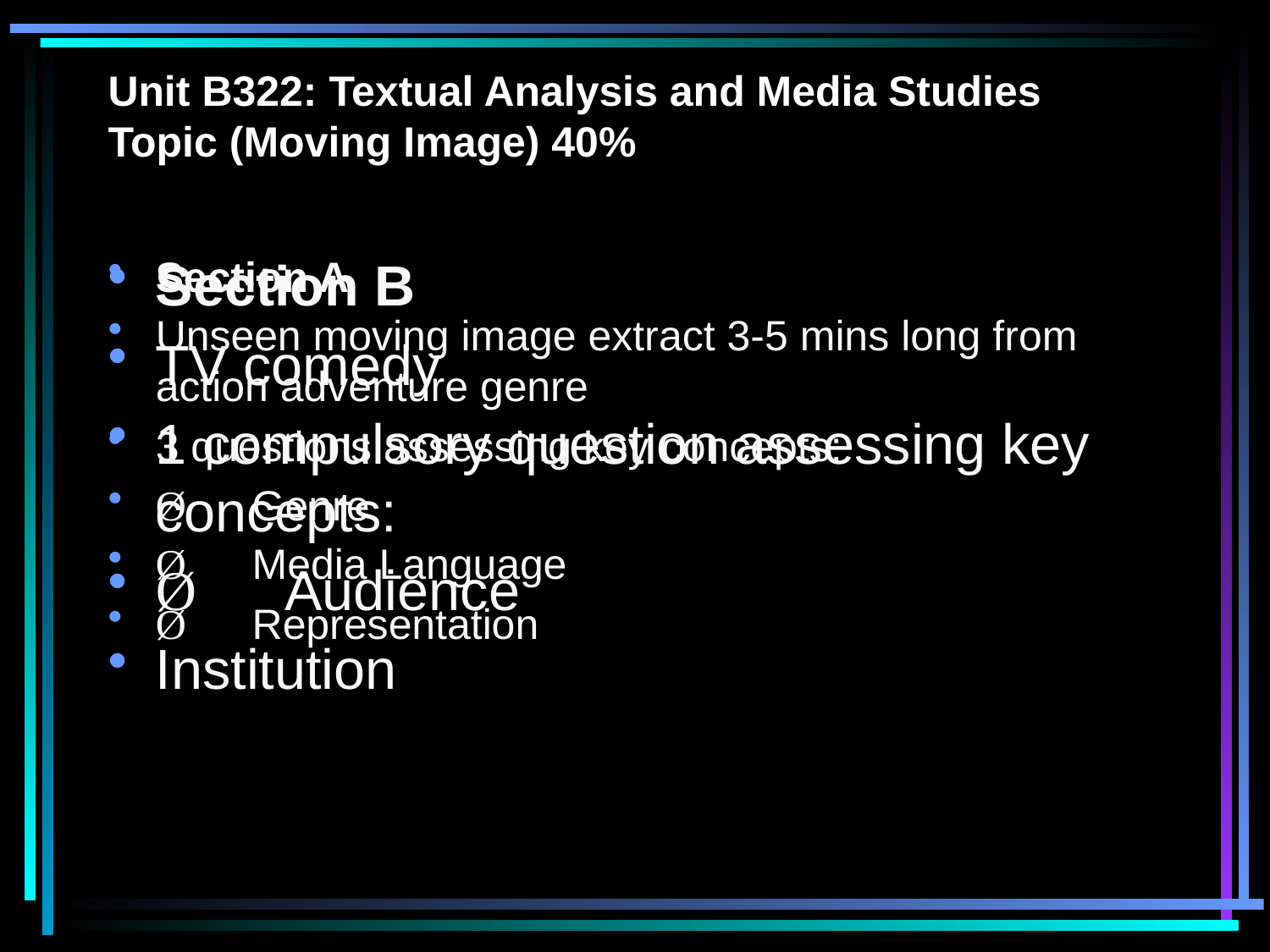

# Unit B322: Textual Analysis and Media Studies Topic (Moving Image) 40%
Section A
Unseen moving image extract 3-5 mins long from action adventure genre
3 questions assessing key concepts:
Ø      Genre
Ø      Media Language
Ø      Representation
Section B
TV comedy
1 compulsory question assessing key concepts:
Ø      Audience
Institution